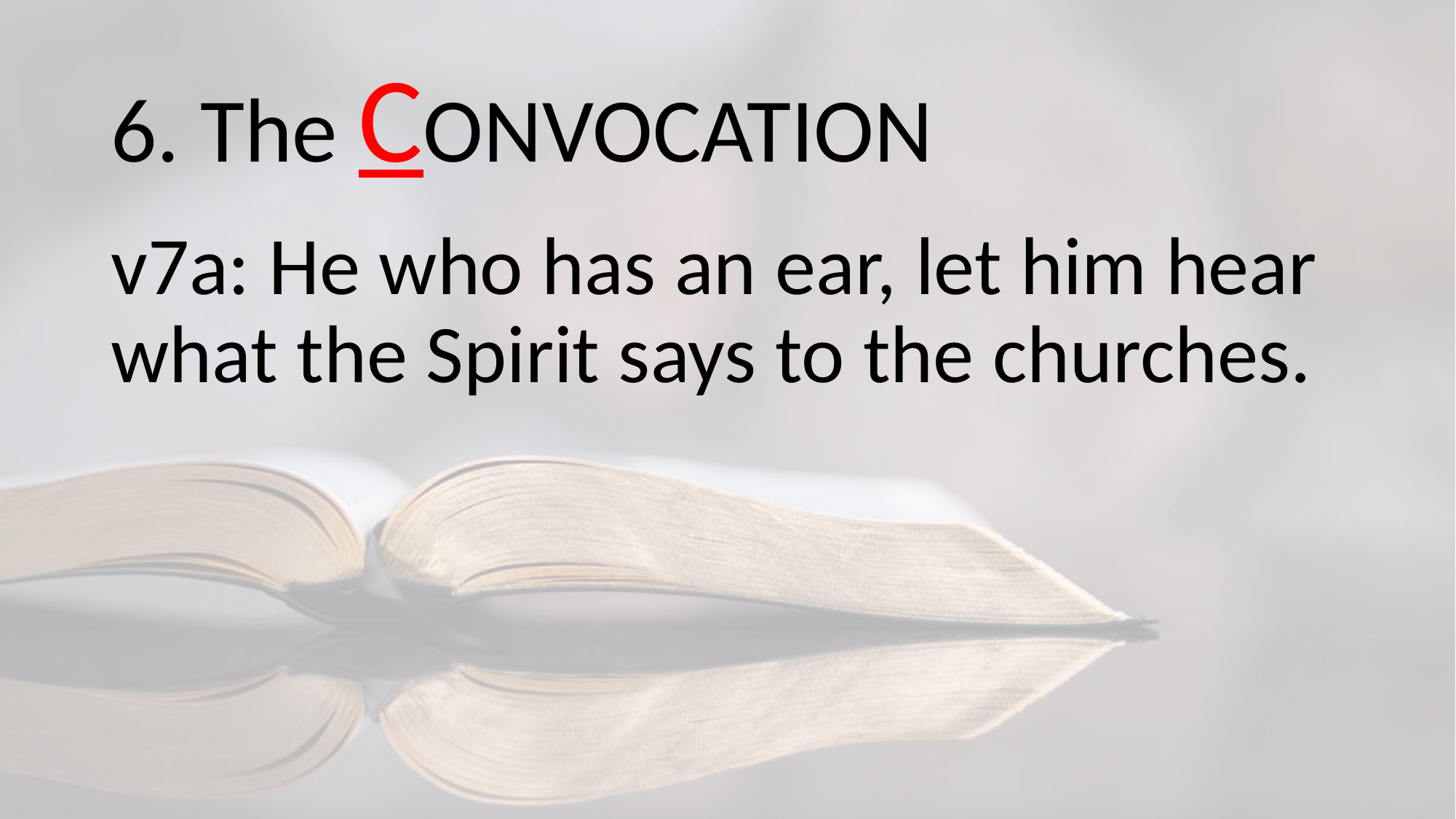

# 6. The CONVOCATION
v7a: He who has an ear, let him hear what the Spirit says to the churches.